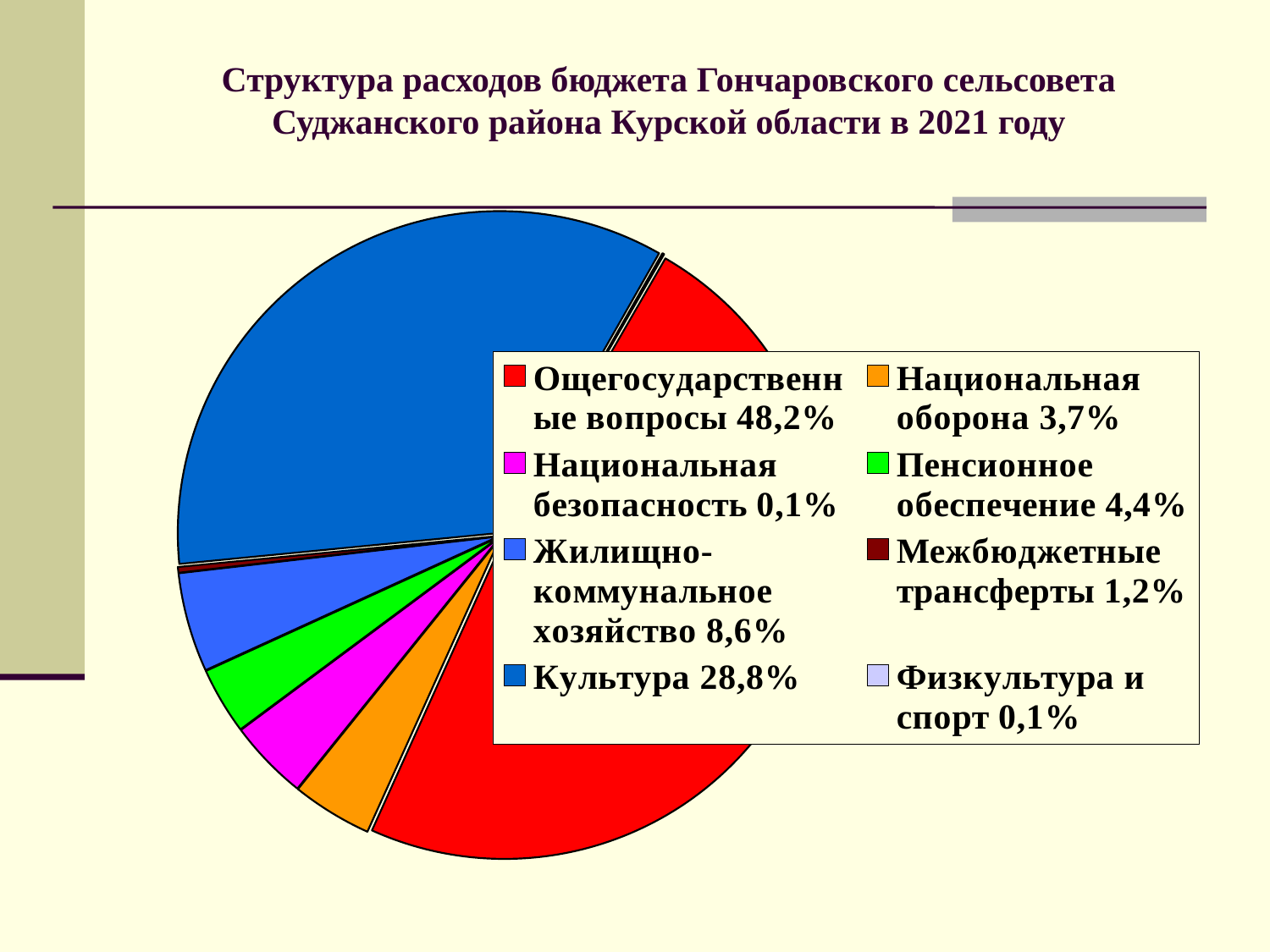

# Структура расходов бюджета Гончаровского сельсовета Суджанского района Курской области в 2021 году

### Chart

| Category | 2021 |  |  |
|---|---|---|---|
| Ощегосударственные вопросы 48,2% | 0.504 | None | None |
| Национальная оборона 3,7% | 0.04200000000000001 | None | None |
| Национальная безопасность 0,1% | 0.04200000000000001 | None | None |
| Пенсионное обеспечение 4,4% | 0.03500000000000001 | None | None |
| Жилищно-коммунальное хозяйство 8,6% | 0.052 | None | None |
| Межбюджетные трансферты 1,2% | 0.0030000000000000005 | None | None |
| Культура 28,8% | 0.3620000000000001 | None | None |
| Физкультура и спорт 0,1% | 0.0010000000000000002 | None | None |